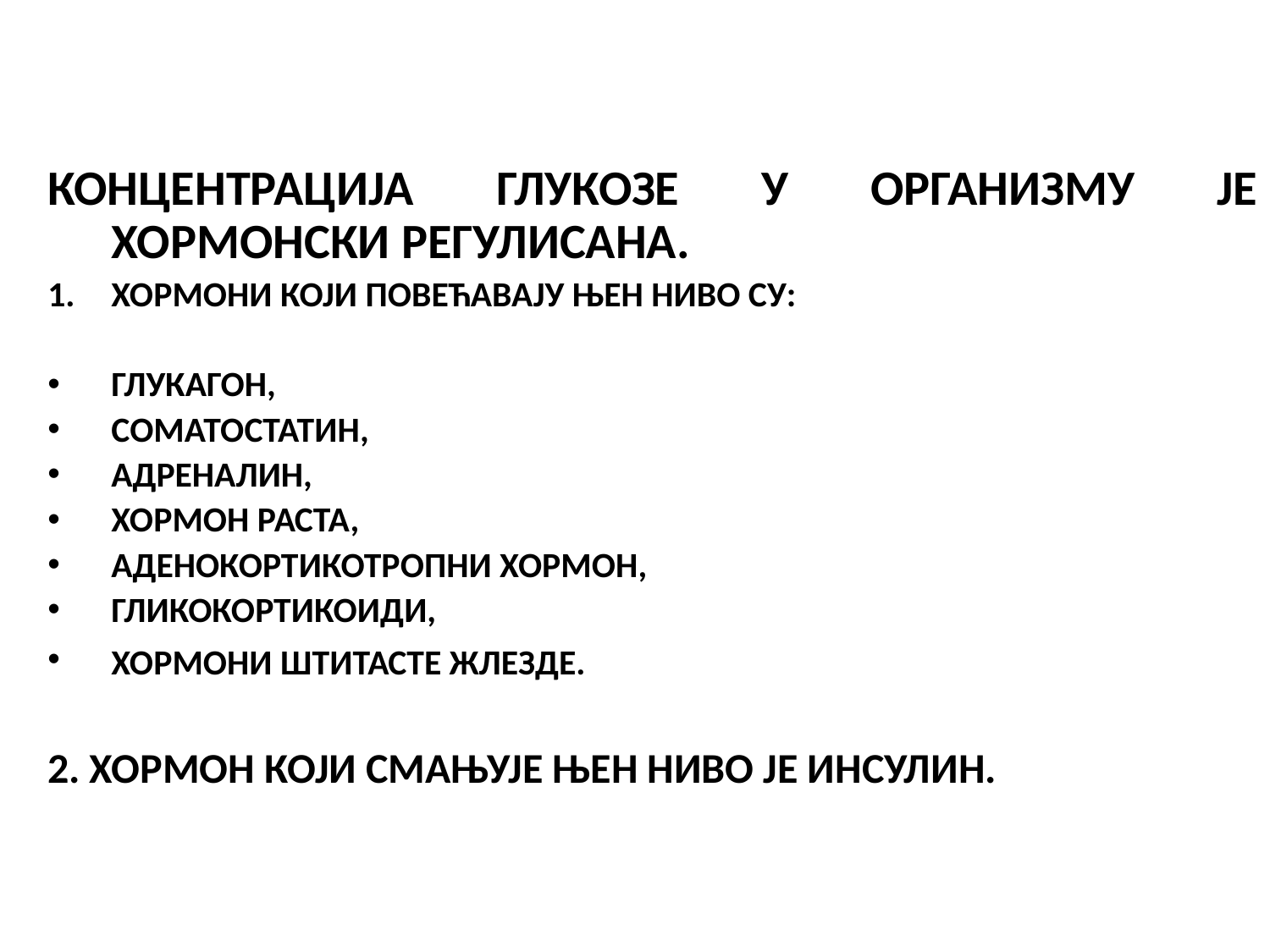

КОНЦЕНТРАЦИЈА ГЛУКОЗЕ У ОРГАНИЗМУ ЈЕ ХОРМОНСКИ РЕГУЛИСАНА.
ХОРМОНИ КОЈИ ПОВЕЋАВАЈУ ЊЕН НИВО СУ:

ГЛУКАГОН,
СОМАТОСТАТИН,
АДРЕНАЛИН,
ХОРМОН РАСТА,
АДЕНОКОРТИКОТРОПНИ ХОРМОН,
ГЛИКОКОРТИКОИДИ,
ХОРМОНИ ШТИТАСТЕ ЖЛЕЗДЕ.

2. ХОРМОН КОЈИ СМАЊУЈЕ ЊЕН НИВО ЈЕ ИНСУЛИН.